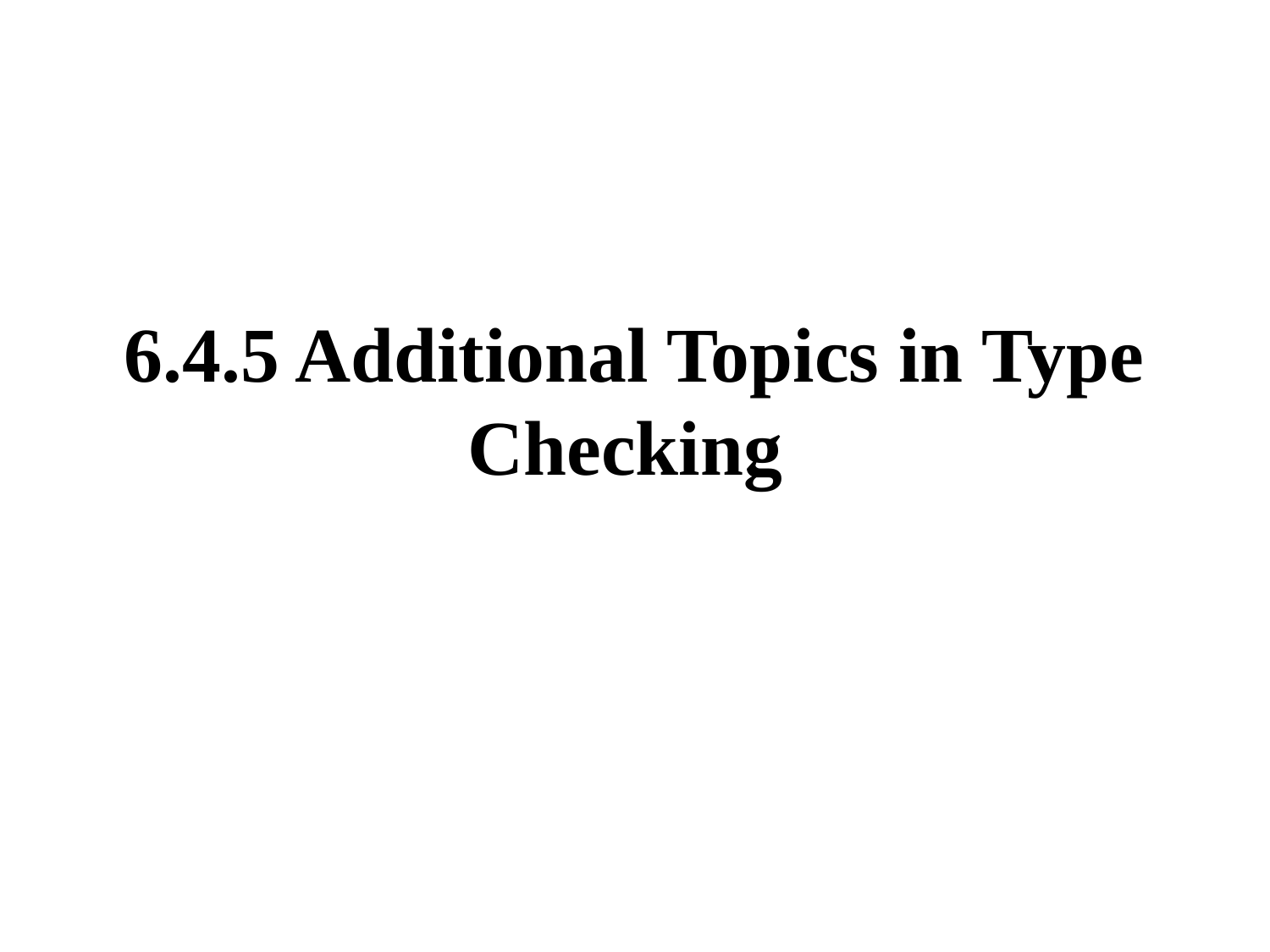

# 6.4.5 Additional Topics in Type Checking